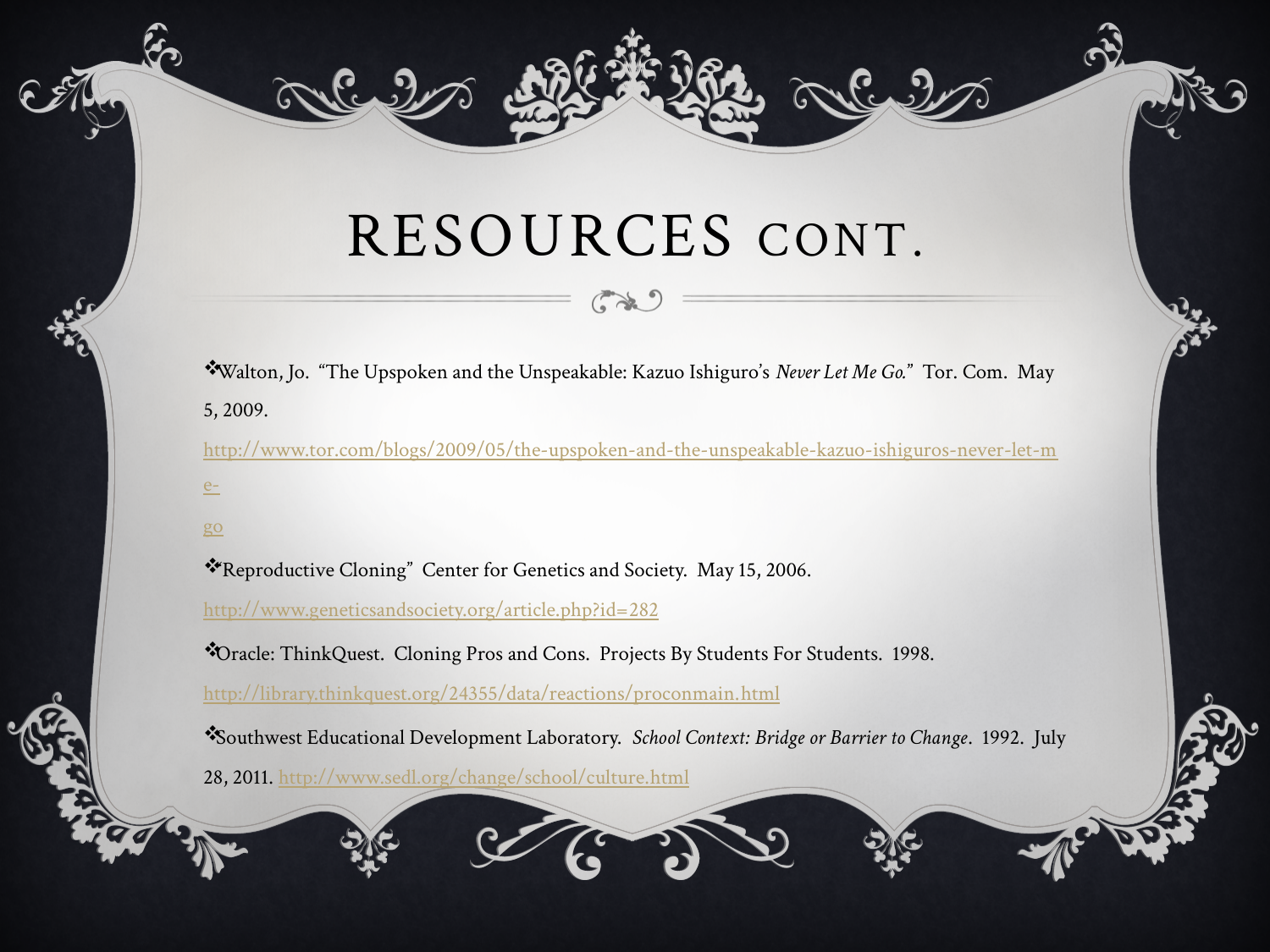

# Resources Cont.
Walton, Jo.  “The Upspoken and the Unspeakable: Kazuo Ishiguro’s Never Let Me Go.”  Tor. Com.  May 5, 2009. http://www.tor.com/blogs/2009/05/the-upspoken-and-the-unspeakable-kazuo-ishiguros-never-let-me-go
“Reproductive Cloning”  Center for Genetics and Society.  May 15, 2006. http://www.geneticsandsociety.org/article.php?id=282
Oracle: ThinkQuest.  Cloning Pros and Cons.  Projects By Students For Students.  1998. http://library.thinkquest.org/24355/data/reactions/proconmain.html
Southwest Educational Development Laboratory.  School Context: Bridge or Barrier to Change.  1992.  July 28, 2011. http://www.sedl.org/change/school/culture.html